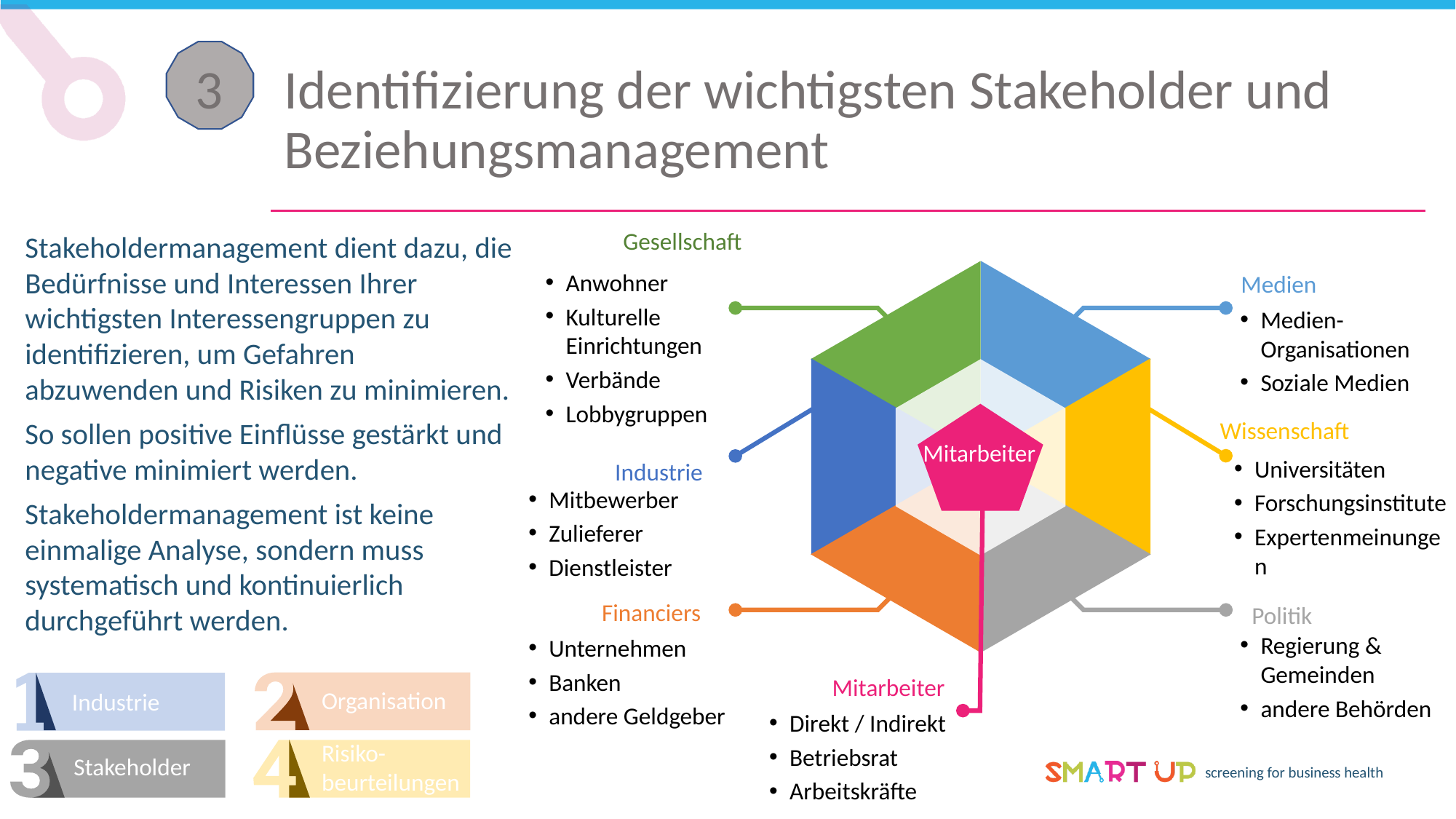

Identifizierung der wichtigsten Stakeholder und    Beziehungsmanagement
Gesellschaft
Stakeholdermanagement dient dazu, die Bedürfnisse und Interessen Ihrer wichtigsten Interessengruppen zu identifizieren, um Gefahren abzuwenden und Risiken zu minimieren.
So sollen positive Einflüsse gestärkt und negative minimiert werden.
Stakeholdermanagement ist keine einmalige Analyse, sondern muss systematisch und kontinuierlich durchgeführt werden.

Medien
Anwohner
Kulturelle Einrichtungen
Verbände
Lobbygruppen
Medien-Organisationen
Soziale Medien

Wissenschaft
Mitarbeiter
Industrie
Universitäten
Forschungsinstitute
Expertenmeinungen

Mitbewerber
Zulieferer
Dienstleister

Financiers
Politik
Regierung & Gemeinden
andere Behörden
Unternehmen
Banken
andere Geldgeber
Mitarbeiter

Organisation
Industrie

Risiko-
beurteilungen

Stakeholder

Direkt / Indirekt
Betriebsrat
Arbeitskräfte